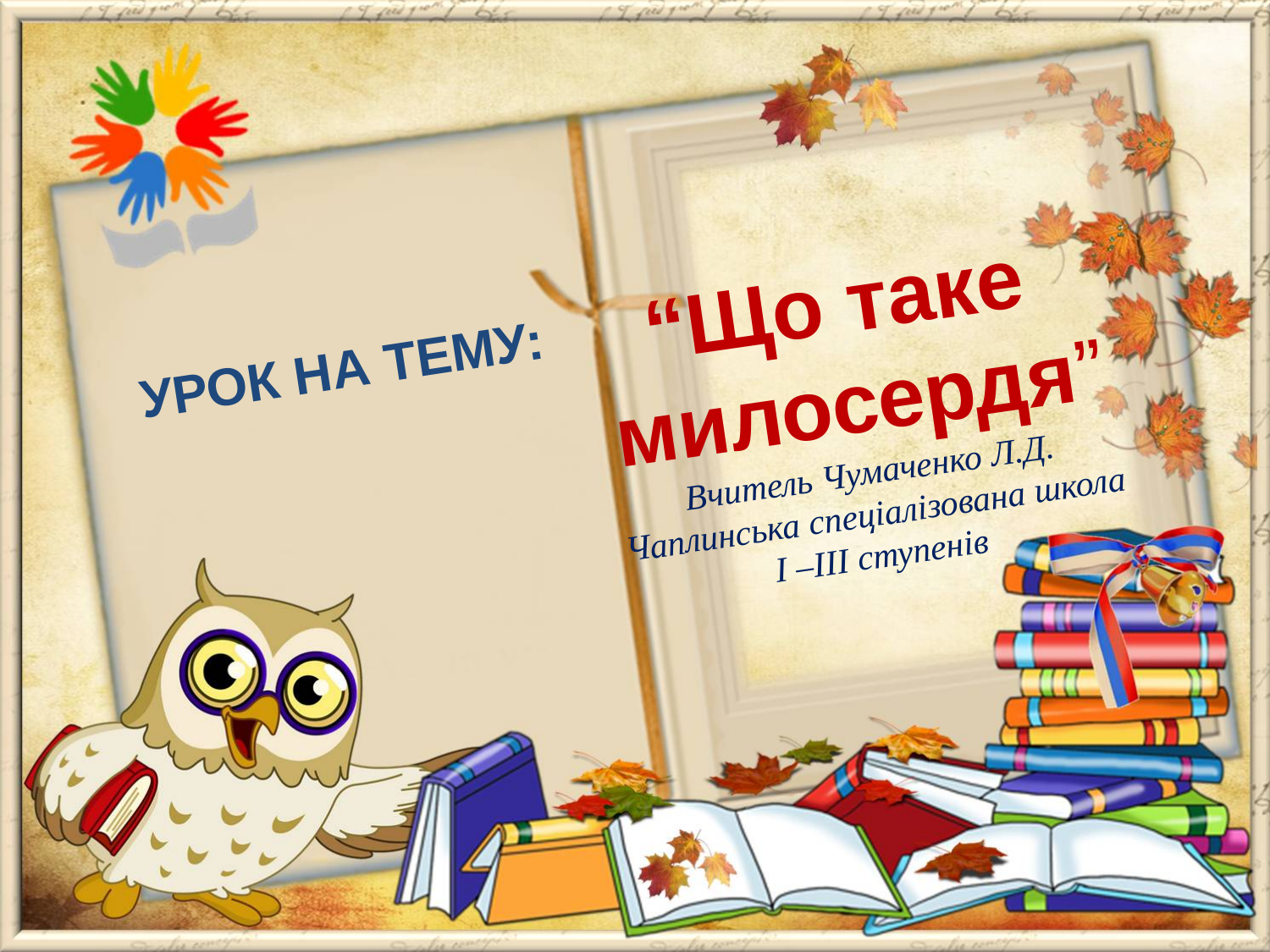

“Що таке  милосердя”
Вчитель Чумаченко Л.Д.
Чаплинська спеціалізована школа
I –III ступенів

Урок на тему: